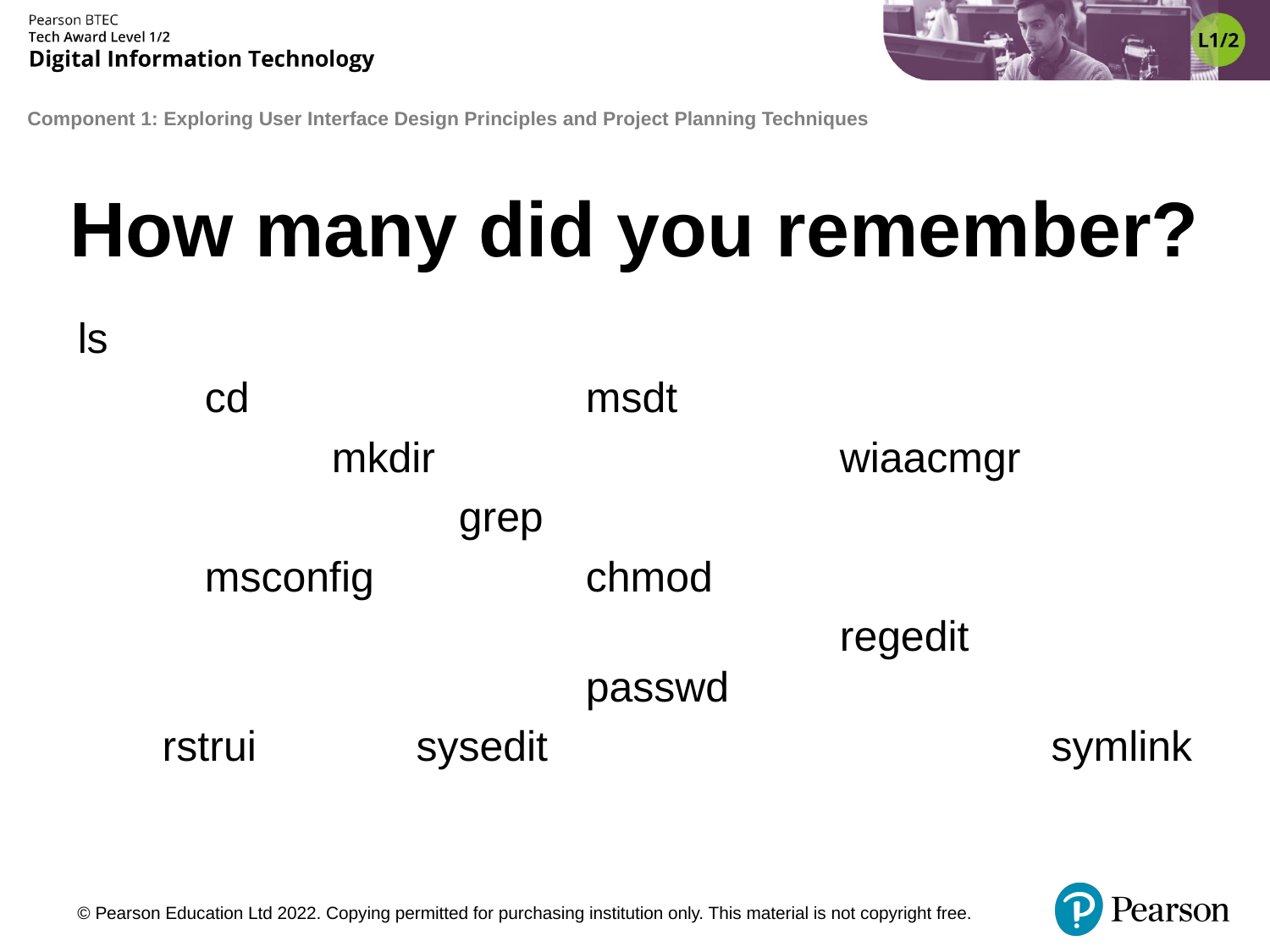

# How many did you remember?
ls
	cd 			msdt
		mkdir 				wiaacmgr
			grep
	msconfig		chmod
						regedit					passwd
rstrui		sysedit				symlink